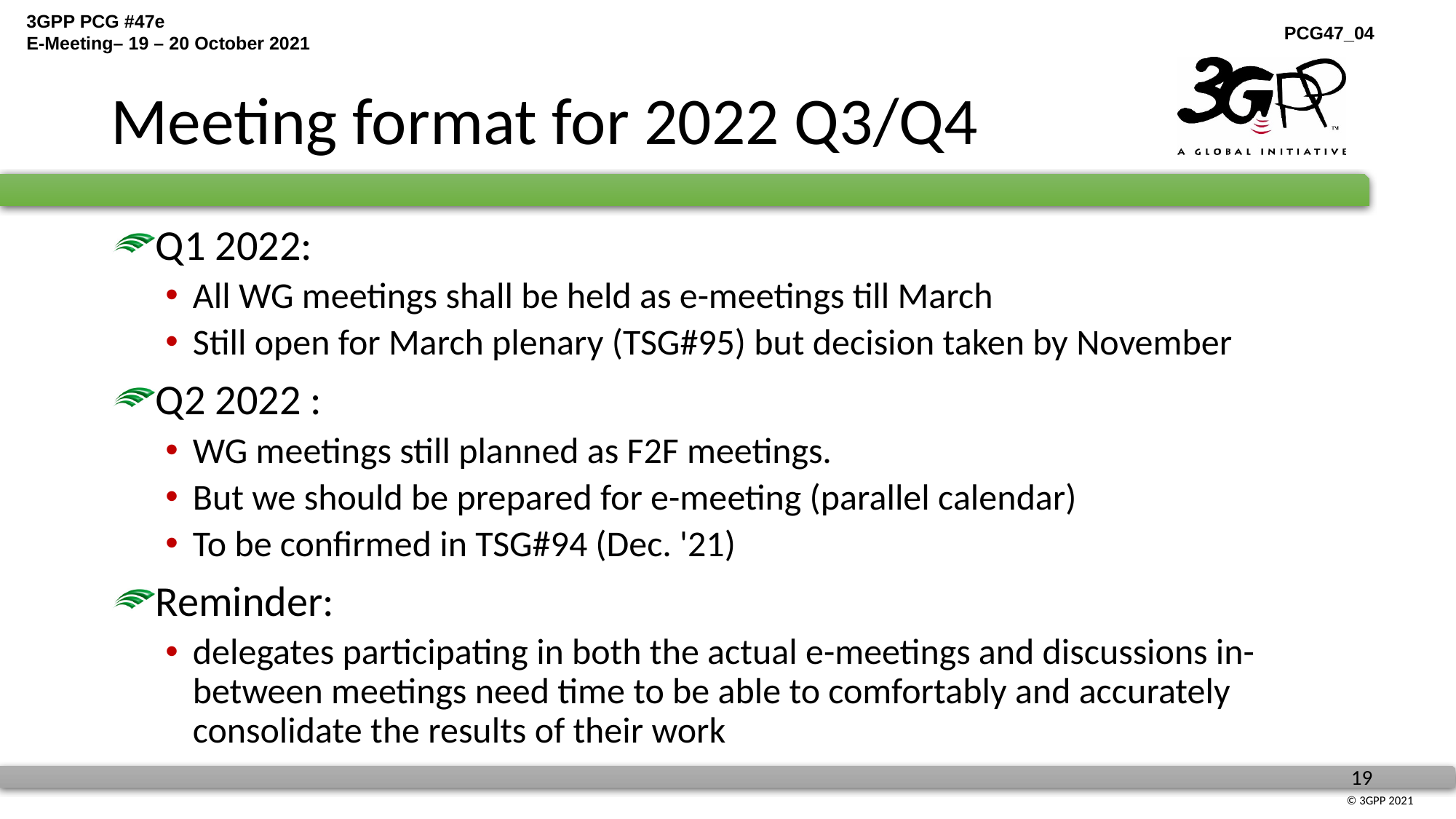

# Meeting format for 2022 Q3/Q4
Q1 2022:
All WG meetings shall be held as e-meetings till March
Still open for March plenary (TSG#95) but decision taken by November
Q2 2022 :
WG meetings still planned as F2F meetings.
But we should be prepared for e-meeting (parallel calendar)
To be confirmed in TSG#94 (Dec. '21)
Reminder:
delegates participating in both the actual e-meetings and discussions in-between meetings need time to be able to comfortably and accurately consolidate the results of their work